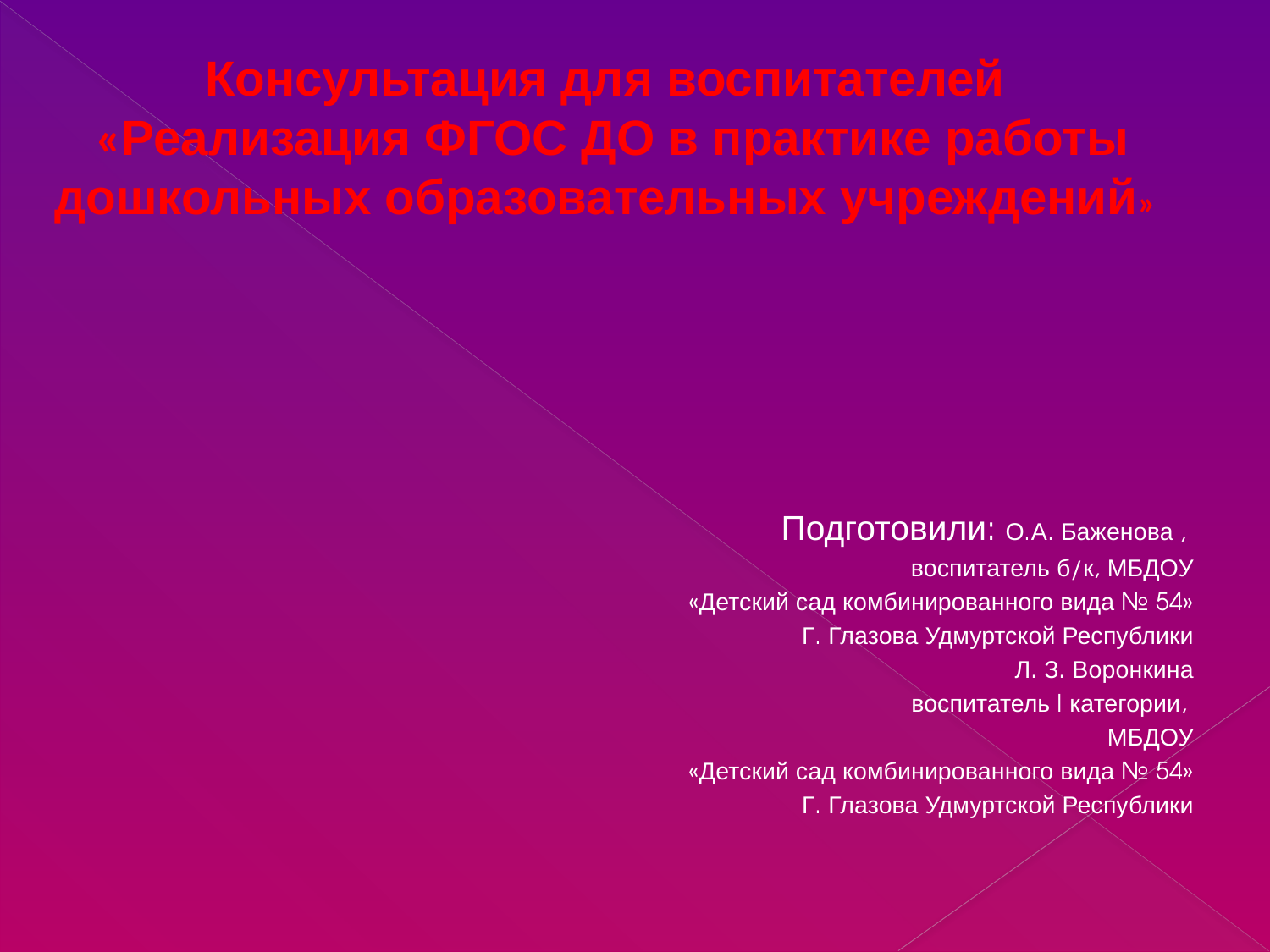

#
Консультация для воспитателей
 «Реализация ФГОС ДО в практике работы дошкольных образовательных учреждений»

Подготовили: О.А. Баженова ,
воспитатель б/к, МБДОУ
  «Детский сад комбинированного вида № 54»
Г. Глазова Удмуртской Республики
Л. З. Воронкина
воспитатель I категории,
МБДОУ
 «Детский сад комбинированного вида № 54»
Г. Глазова Удмуртской Республики